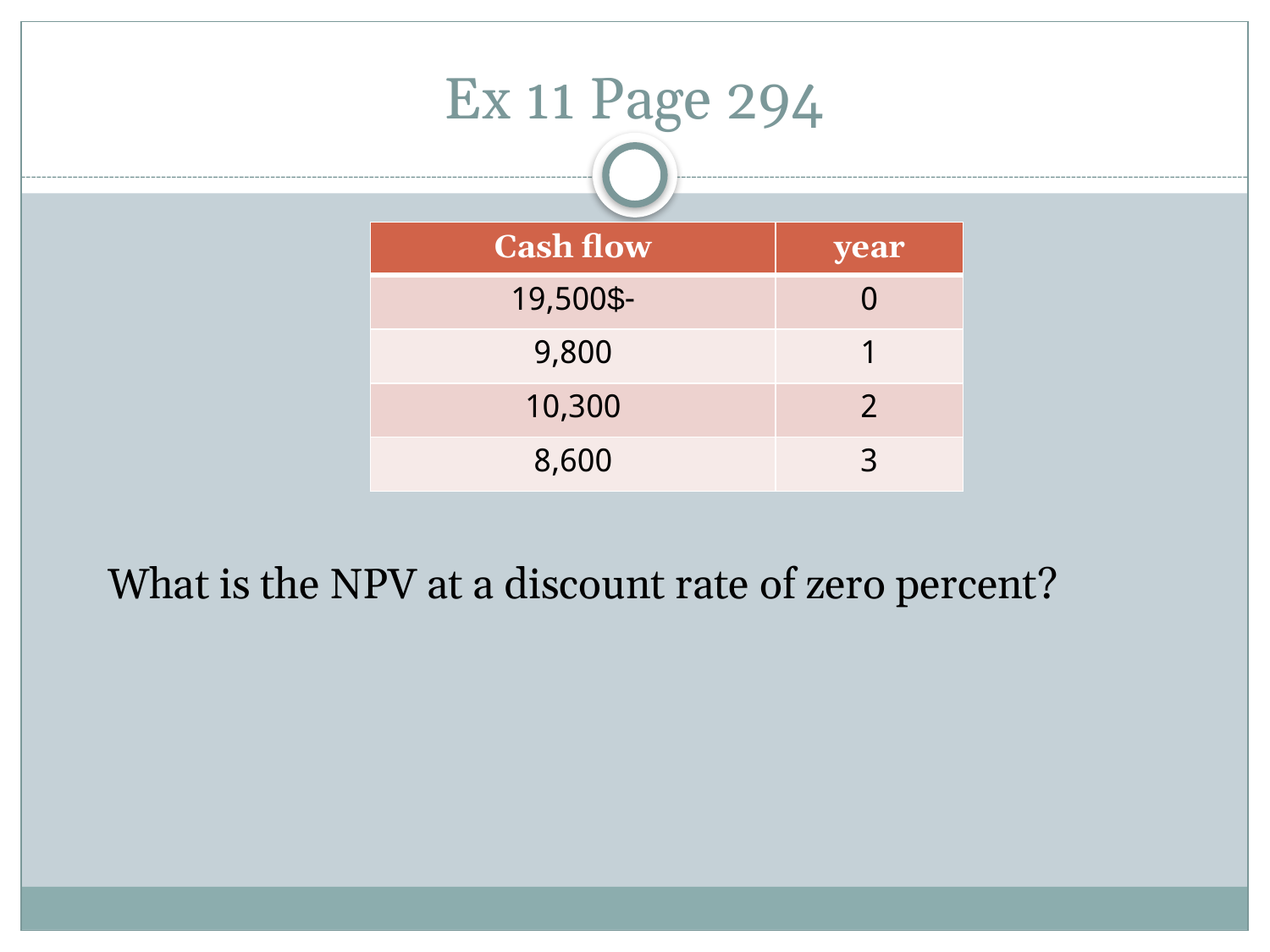

# Ex 11 Page 294
| Cash flow | year |
| --- | --- |
| -19,500$ | 0 |
| 9,800 | 1 |
| 10,300 | 2 |
| 8,600 | 3 |
What is the NPV at a discount rate of zero percent?